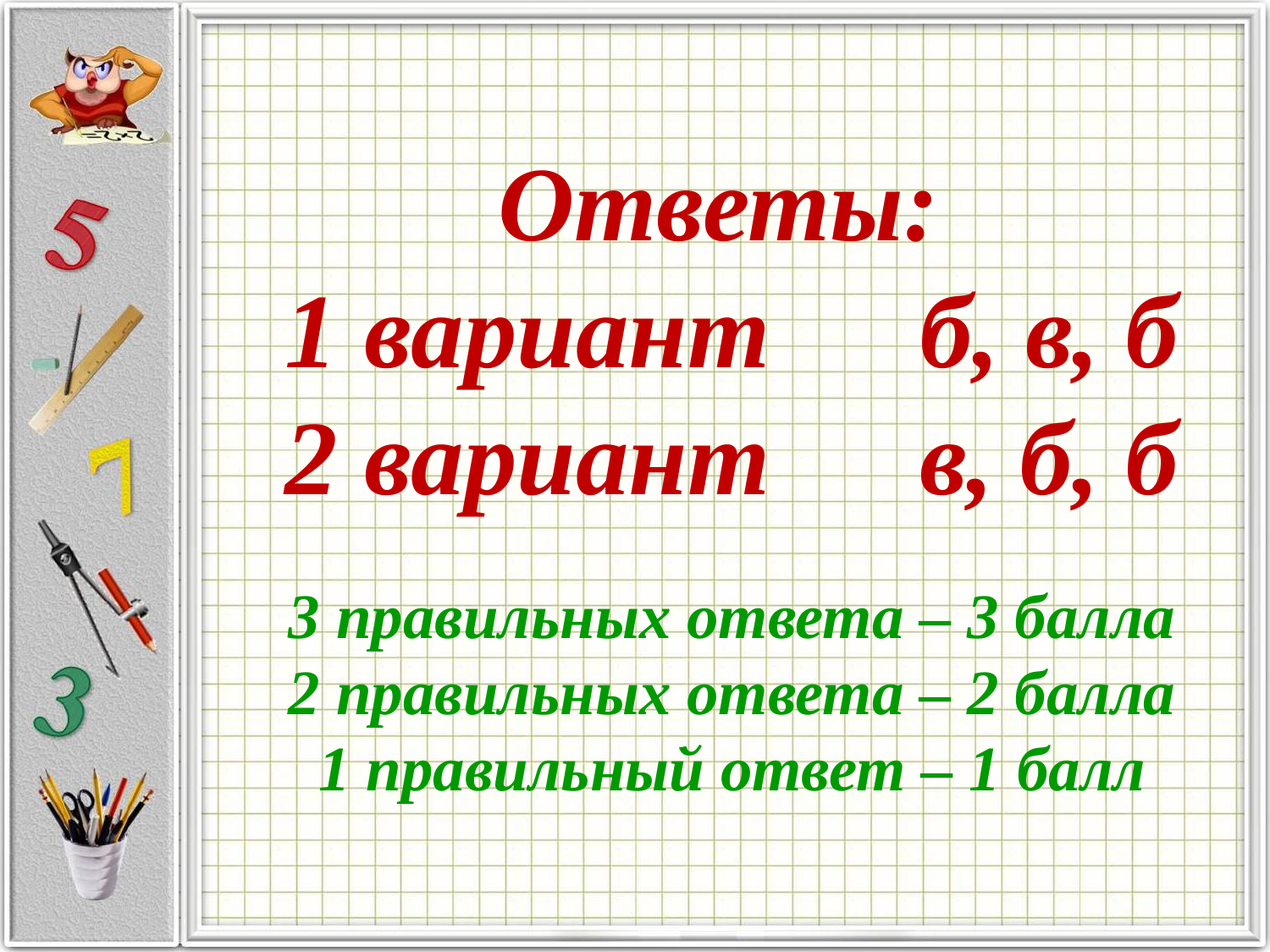

Ответы:
1 вариант		б, в, б
2 вариант 	в, б, б

3 правильных ответа – 3 балла
2 правильных ответа – 2 балла
1 правильный ответ – 1 балл